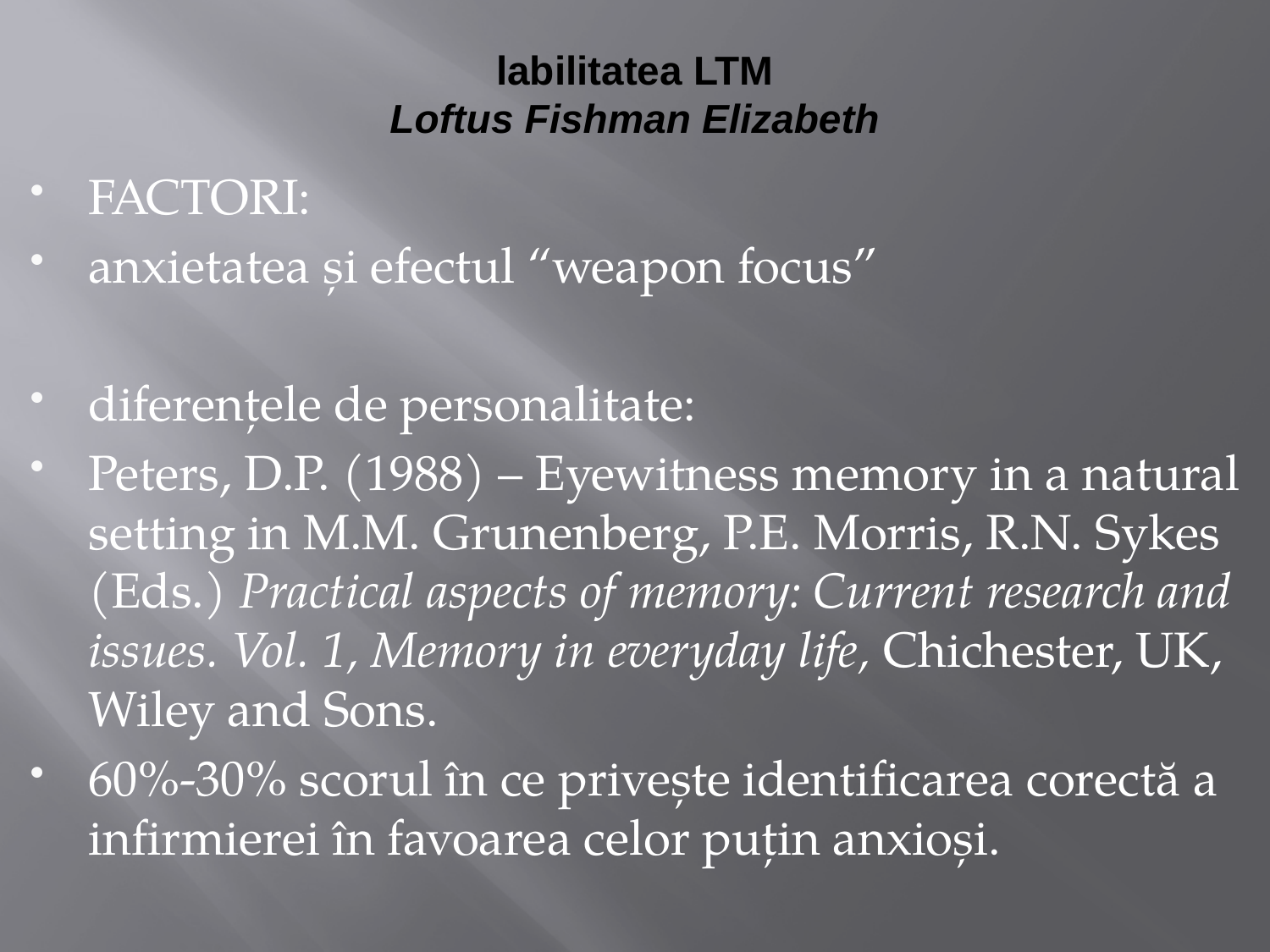

# labilitatea LTM Loftus Fishman Elizabeth
FACTORI:
anxietatea şi efectul “weapon focus”

diferenţele de personalitate:
Peters, D.P. (1988) – Eyewitness memory in a natural setting in M.M. Grunenberg, P.E. Morris, R.N. Sykes (Eds.) Practical aspects of memory: Current research and issues. Vol. 1, Memory in everyday life, Chichester, UK, Wiley and Sons.
60%-30% scorul în ce priveşte identificarea corectă a infirmierei în favoarea celor puţin anxioşi.